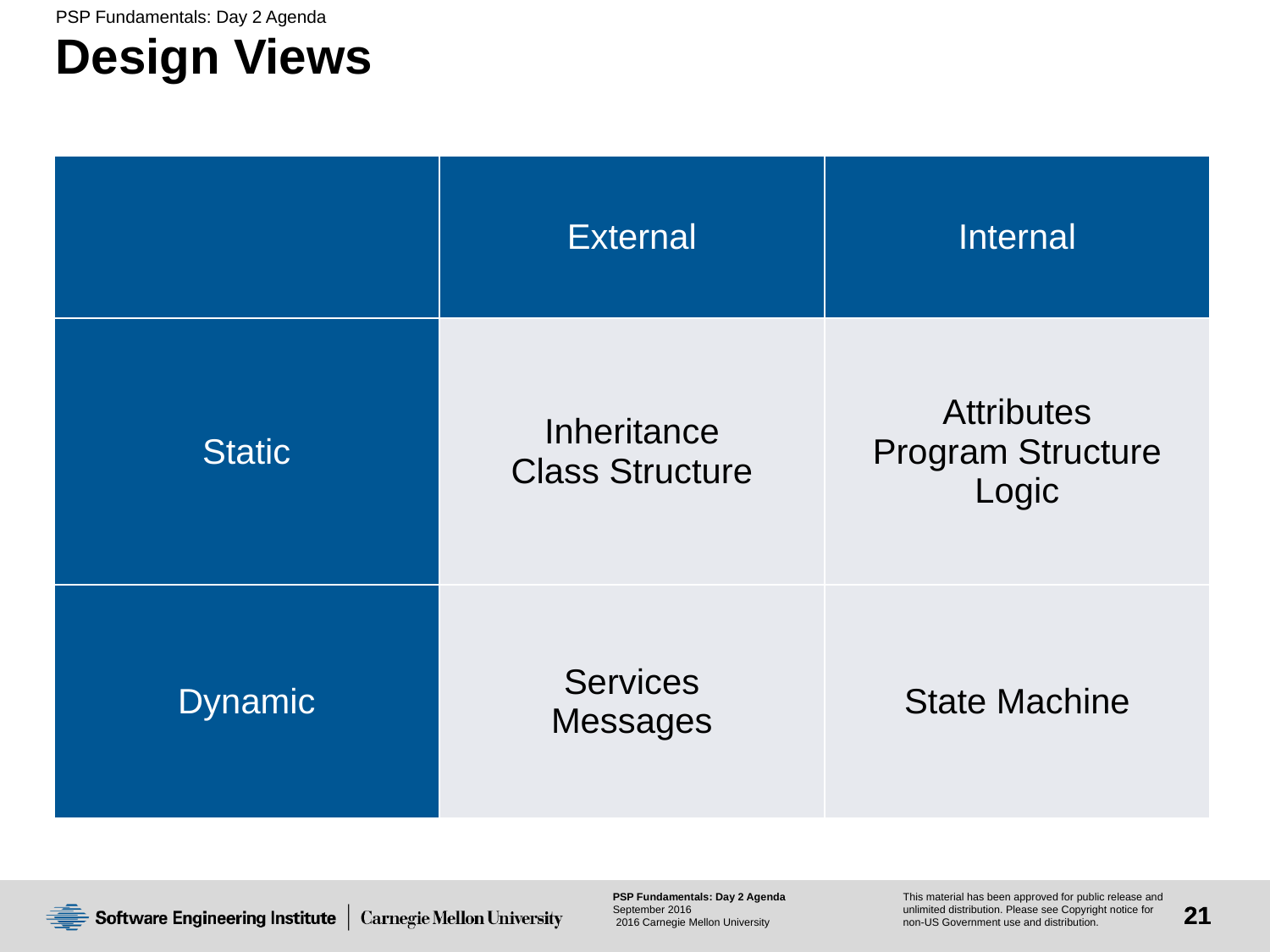

# Design Views
|  | External | Internal |
| --- | --- | --- |
| Static | Inheritance Class Structure | Attributes Program Structure Logic |
| Dynamic | Services Messages | State Machine |